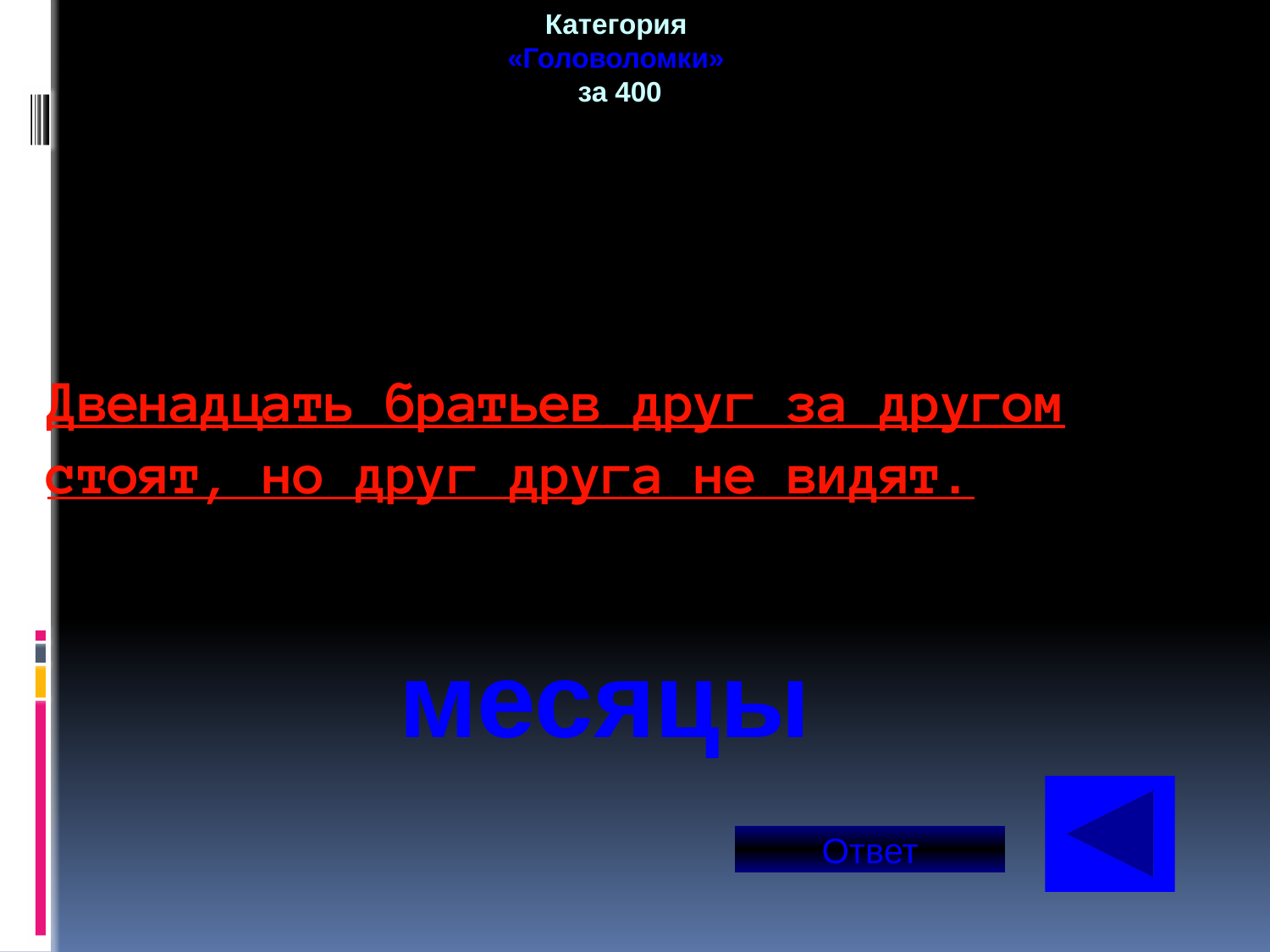

Категория
«Головоломки»
за 400
# Двенадцать братьев друг за другом стоят, но друг друга не видят.
месяцы

Ответ